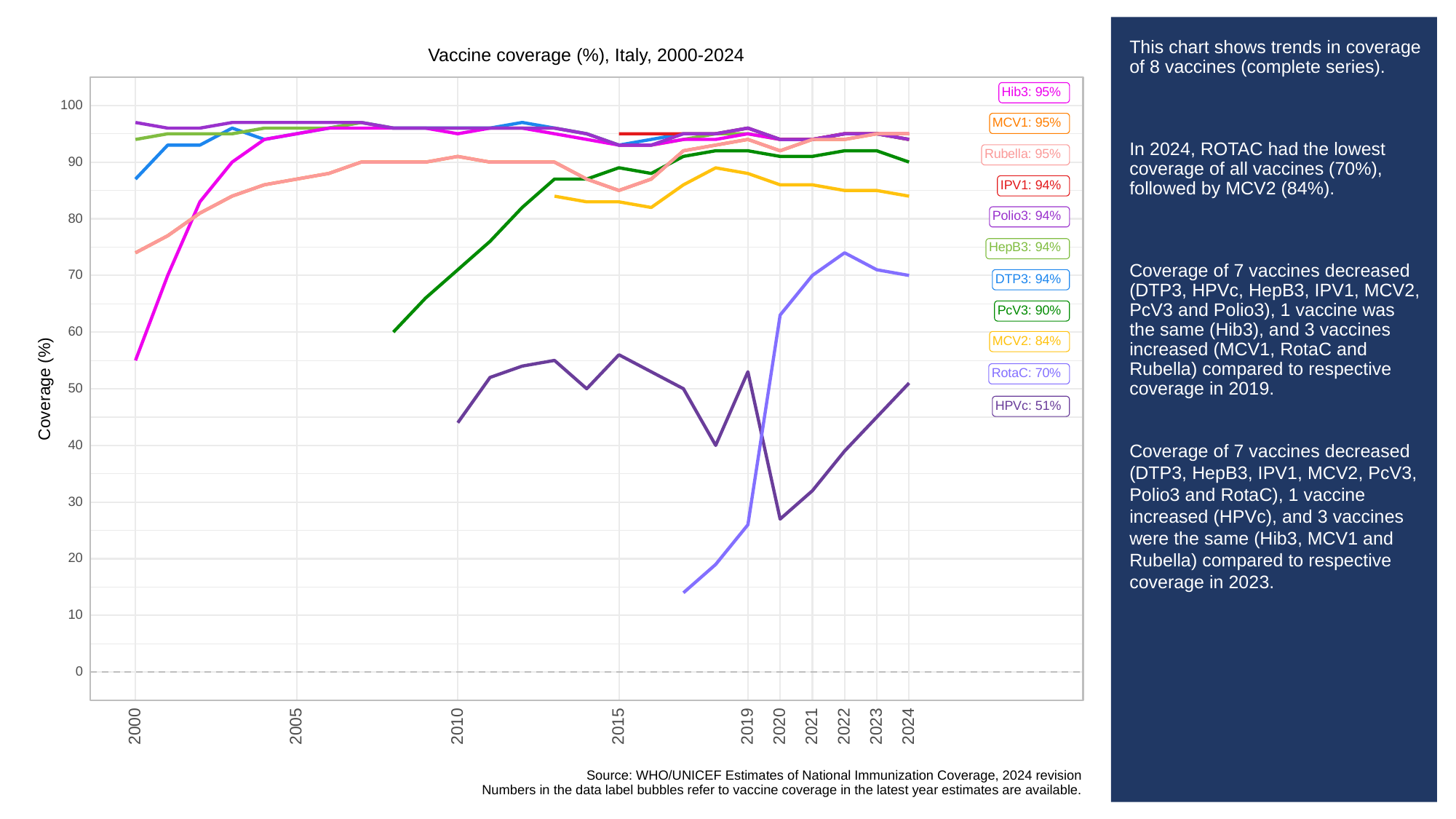

# This chart shows trends in coverage of 8 vaccines (complete series).

In 2024, ROTAC had the lowest coverage of all vaccines (70%), followed by MCV2 (84%).

Coverage of 7 vaccines decreased (DTP3, HPVc, HepB3, IPV1, MCV2, PcV3 and Polio3), 1 vaccine was the same (Hib3), and 3 vaccines increased (MCV1, RotaC and Rubella) compared to respective coverage in 2019.

Coverage of 7 vaccines decreased (DTP3, HepB3, IPV1, MCV2, PcV3, Polio3 and RotaC), 1 vaccine increased (HPVc), and 3 vaccines were the same (Hib3, MCV1 and Rubella) compared to respective coverage in 2023.

Vaccine coverage (%), Italy, 2000-2024

Hib3: 95%

100

MCV1: 95%

Rubella: 95%

90

IPV1: 94%

Polio3: 94%
80

HepB3: 94%

70
DTP3: 94%

PcV3: 90%
60

MCV2: 84%

RotaC: 70%
Coverage (%)

50

HPVc: 51%

40

30

20

10

0

2023
2000
2005
2010
2015
2019
2020
2021
2022
2024
Source: WHO/UNICEF Estimates of National Immunization Coverage, 2024 revision
Numbers in the data label bubbles refer to vaccine coverage in the latest year estimates are available.